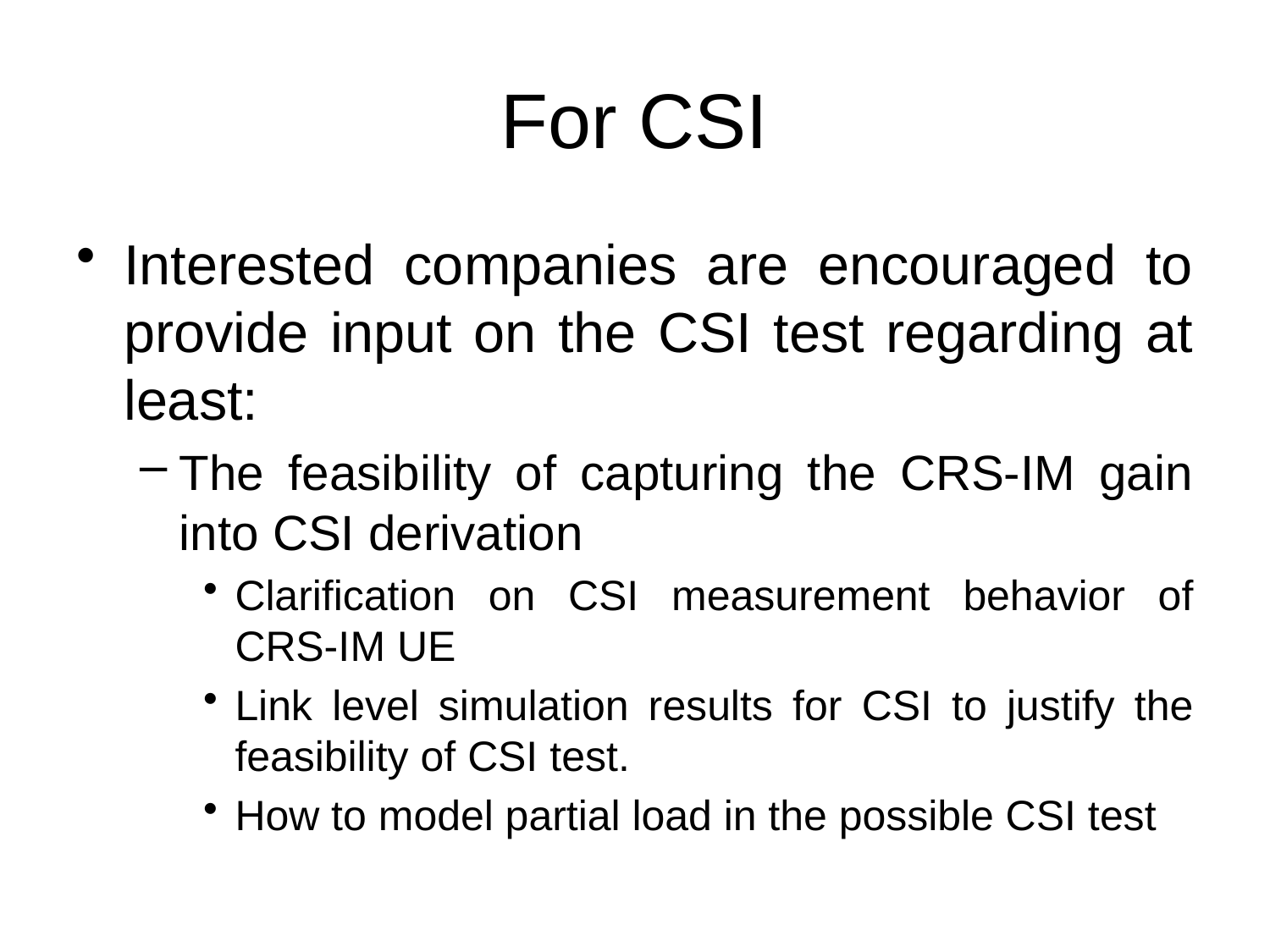

# For CSI
Interested companies are encouraged to provide input on the CSI test regarding at least:
The feasibility of capturing the CRS-IM gain into CSI derivation
Clarification on CSI measurement behavior of CRS-IM UE
Link level simulation results for CSI to justify the feasibility of CSI test.
How to model partial load in the possible CSI test